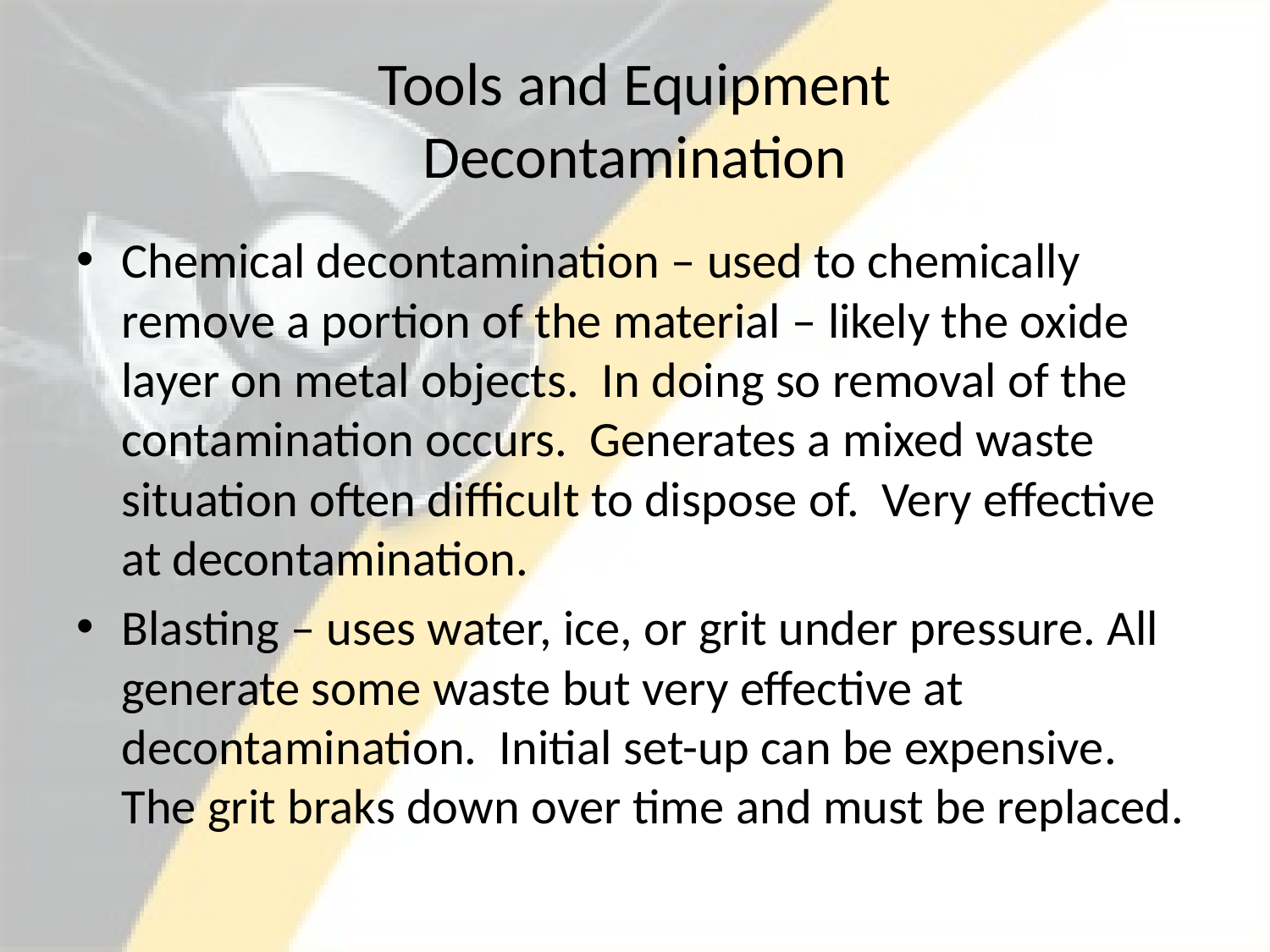

# Tools and Equipment Decontamination
Chemical decontamination – used to chemically remove a portion of the material – likely the oxide layer on metal objects.  In doing so removal of the contamination occurs.  Generates a mixed waste situation often difficult to dispose of.  Very effective at decontamination.
Blasting – uses water, ice, or grit under pressure. All generate some waste but very effective at decontamination.  Initial set-up can be expensive.  The grit braks down over time and must be replaced.